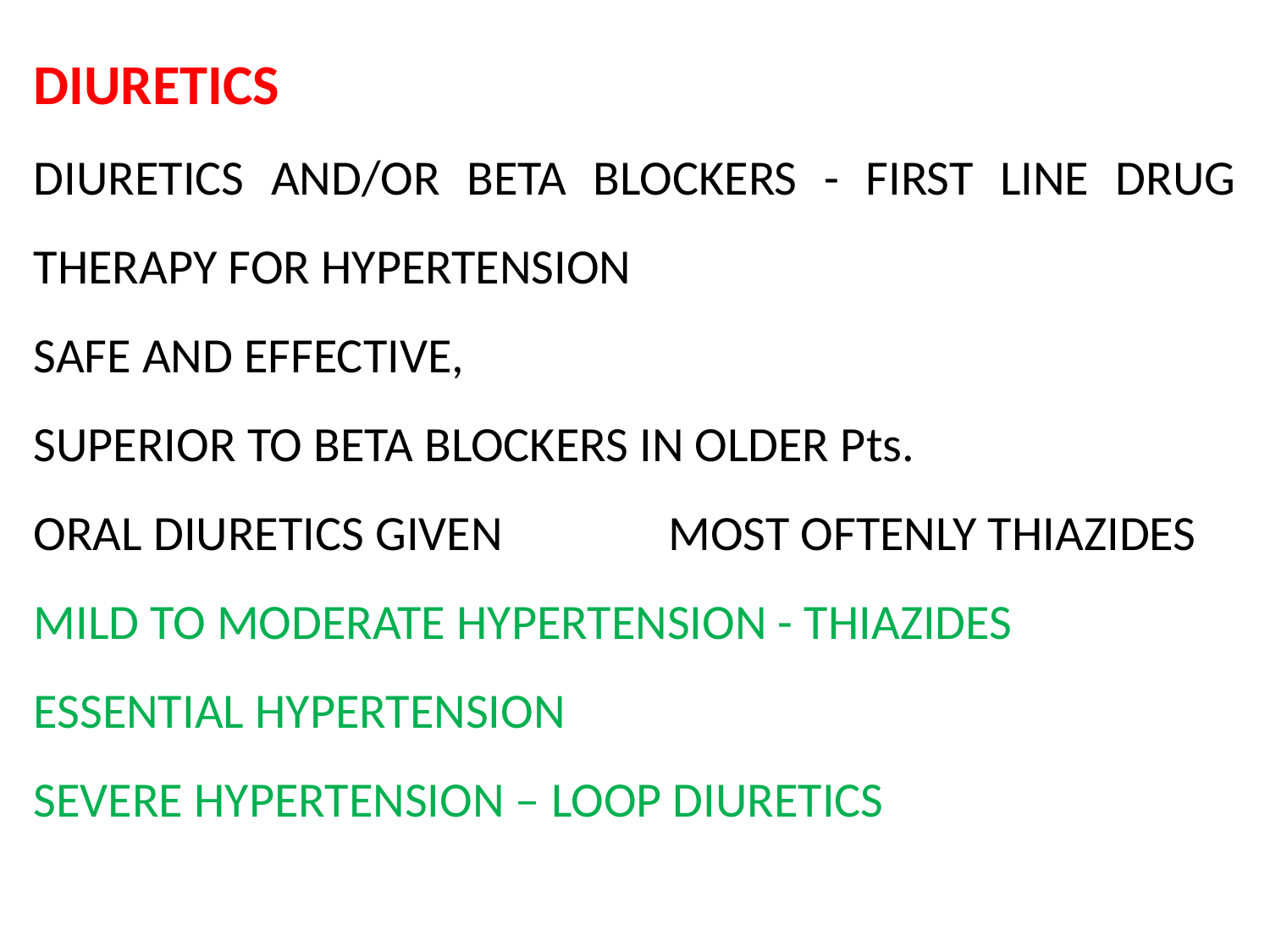

DIURETICS
DIURETICS AND/OR BETA BLOCKERS - FIRST LINE DRUG THERAPY FOR HYPERTENSION
SAFE AND EFFECTIVE,
SUPERIOR TO BETA BLOCKERS IN OLDER Pts.
ORAL DIURETICS GIVEN  		MOST OFTENLY THIAZIDES
MILD TO MODERATE HYPERTENSION - THIAZIDES
ESSENTIAL HYPERTENSION
SEVERE HYPERTENSION – LOOP DIURETICS